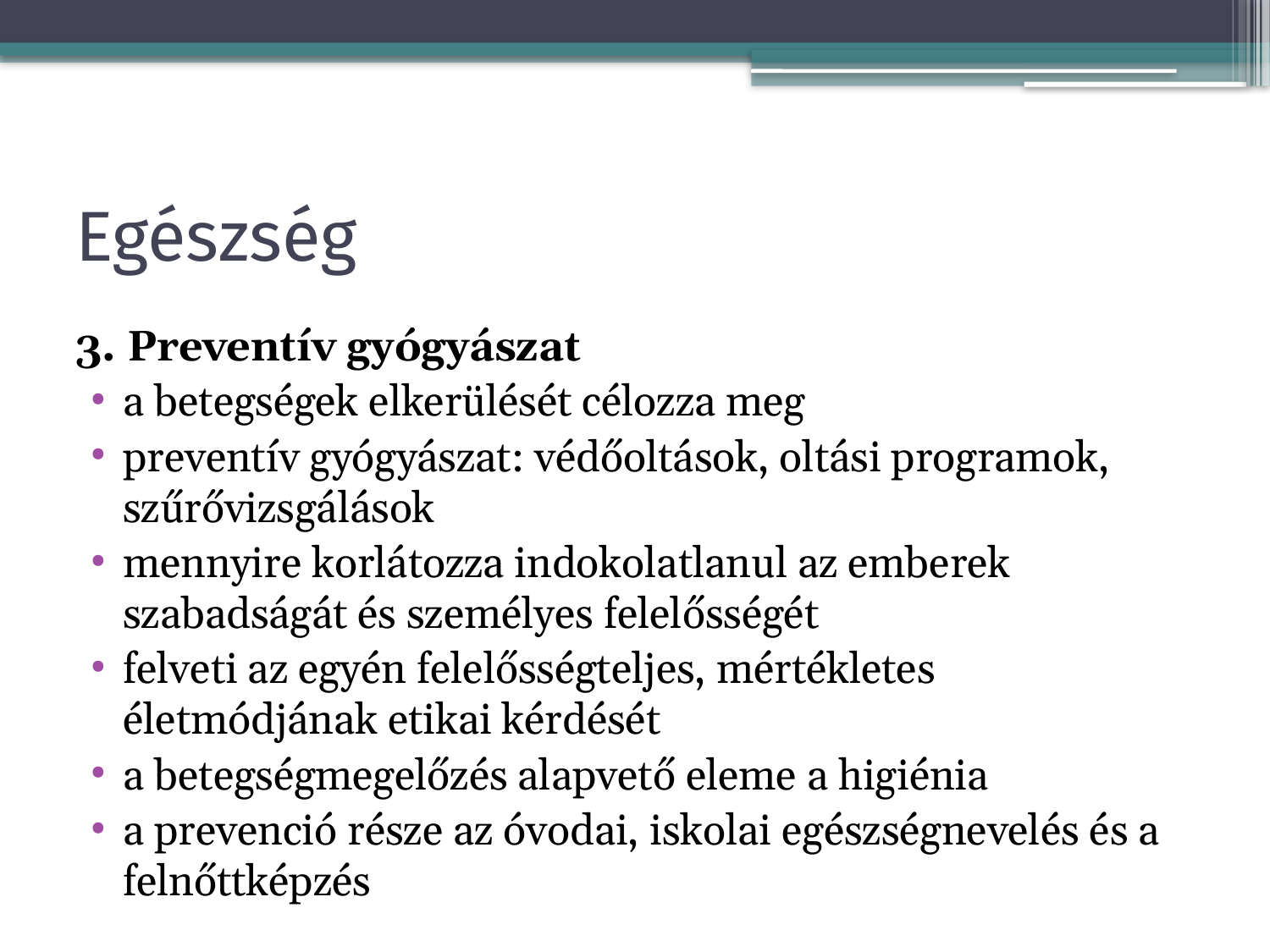

# Egészség
3. Preventív gyógyászat
a betegségek elkerülését célozza meg
preventív gyógyászat: védőoltások, oltási programok, szűrővizsgálások
mennyire korlátozza indokolatlanul az emberek szabadságát és személyes felelősségét
felveti az egyén felelősségteljes, mértékletes életmódjának etikai kérdését
a betegségmegelőzés alapvető eleme a higiénia
a prevenció része az óvodai, iskolai egészségnevelés és a felnőttképzés